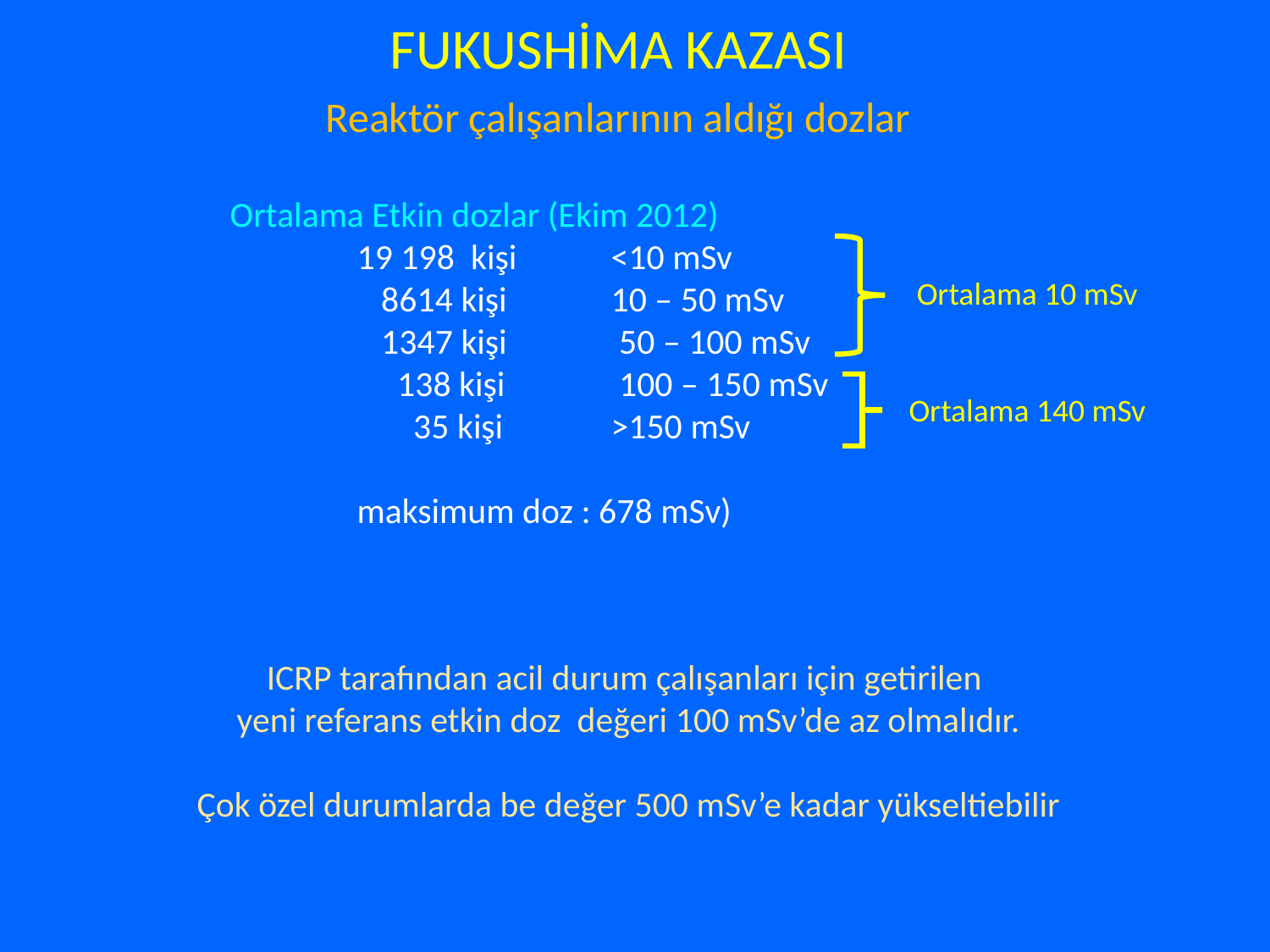

FUKUSHİMA KAZASI
Reaktör çalışanlarının aldığı dozlar
Ortalama Etkin dozlar (Ekim 2012)
	19 198  kişi	<10 mSv
	   8614 kişi 	10 – 50 mSv
	   1347 kişi	 50 – 100 mSv
	     138 kişi	 100 – 150 mSv
	       35 kişi  	>150 mSv

	maksimum doz : 678 mSv)

Ortalama 10 mSv

Ortalama 140 mSv
ICRP tarafından acil durum çalışanları için getirilen
yeni referans etkin doz  değeri 100 mSv’de az olmalıdır.

Çok özel durumlarda be değer 500 mSv’e kadar yükseltiebilir